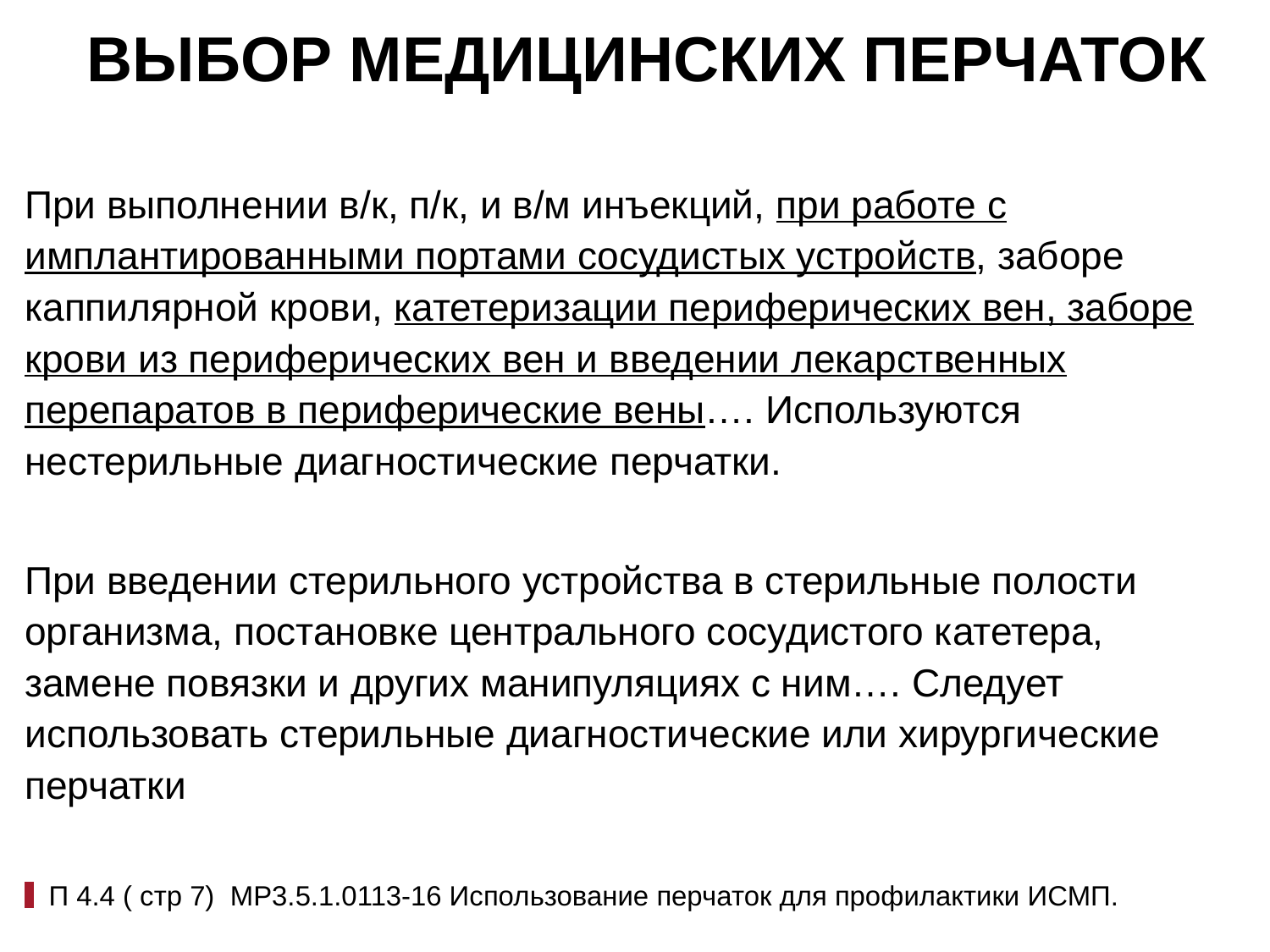

# Выбор медицинских перчаток
При выполнении в/к, п/к, и в/м инъекций, при работе с имплантированными портами сосудистых устройств, заборе каппилярной крови, катетеризации периферических вен, заборе крови из периферических вен и введении лекарственных перепаратов в периферические вены…. Используются нестерильные диагностические перчатки.

При введении стерильного устройства в стерильные полости организма, постановке центрального сосудистого катетера, замене повязки и других манипуляциях с ним…. Следует использовать стерильные диагностические или хирургические перчатки

П 4.4 ( стр 7)  МР3.5.1.0113-16 Использование перчаток для профилактики ИСМП.